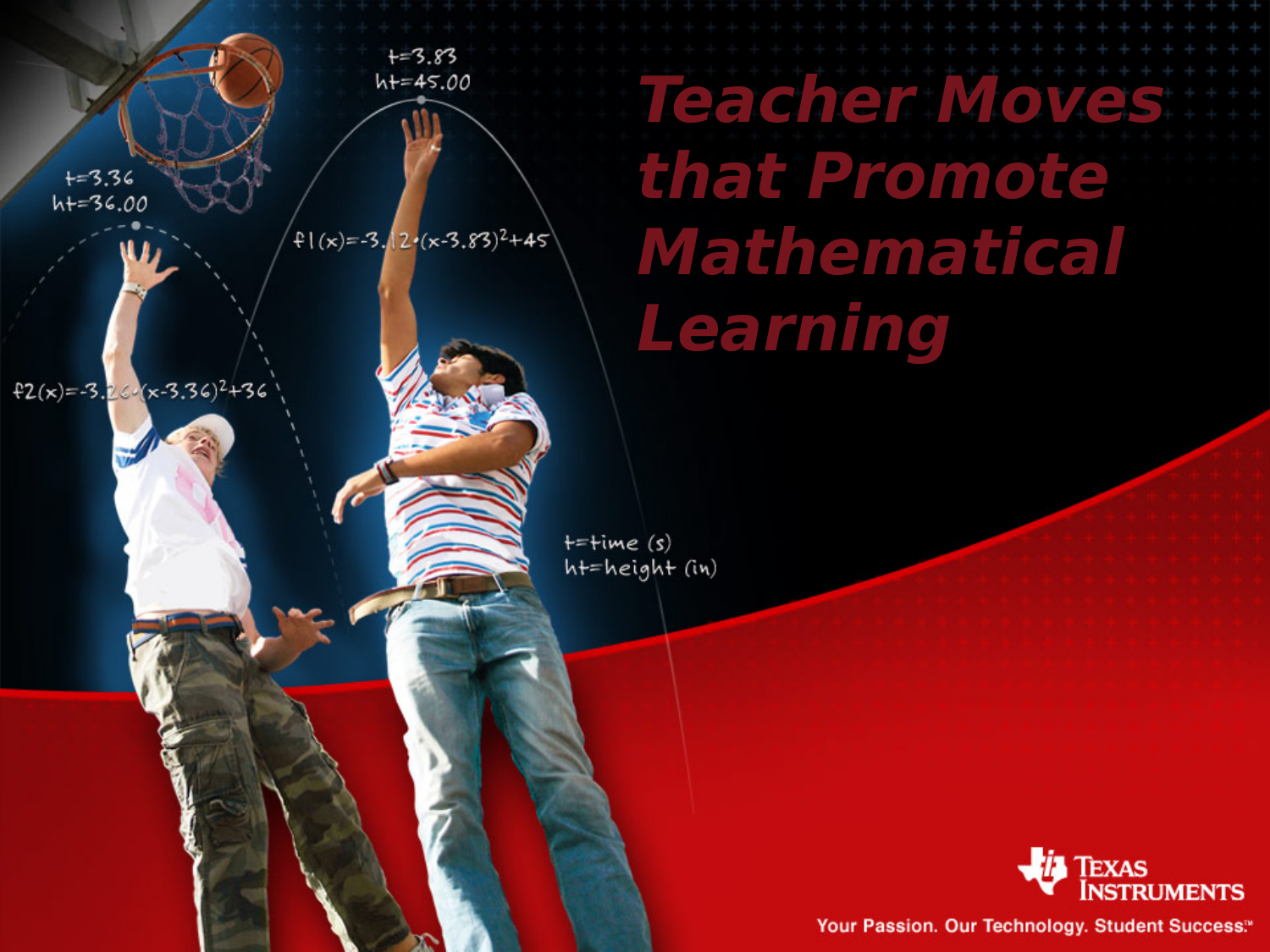

# Teacher Moves that Promote Mathematical Learning